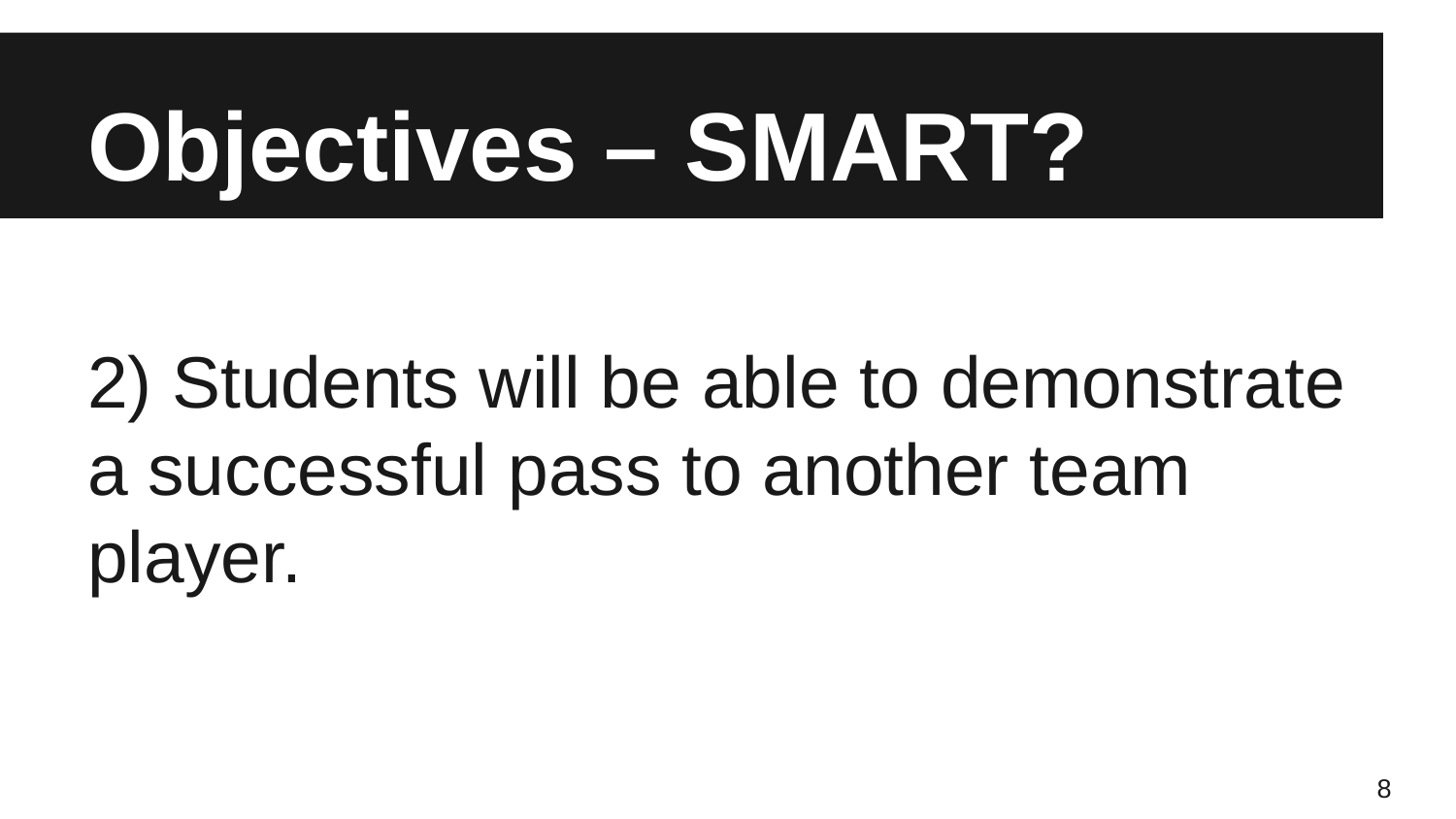

# Objectives – SMART?
2) Students will be able to demonstrate a successful pass to another team player.

8